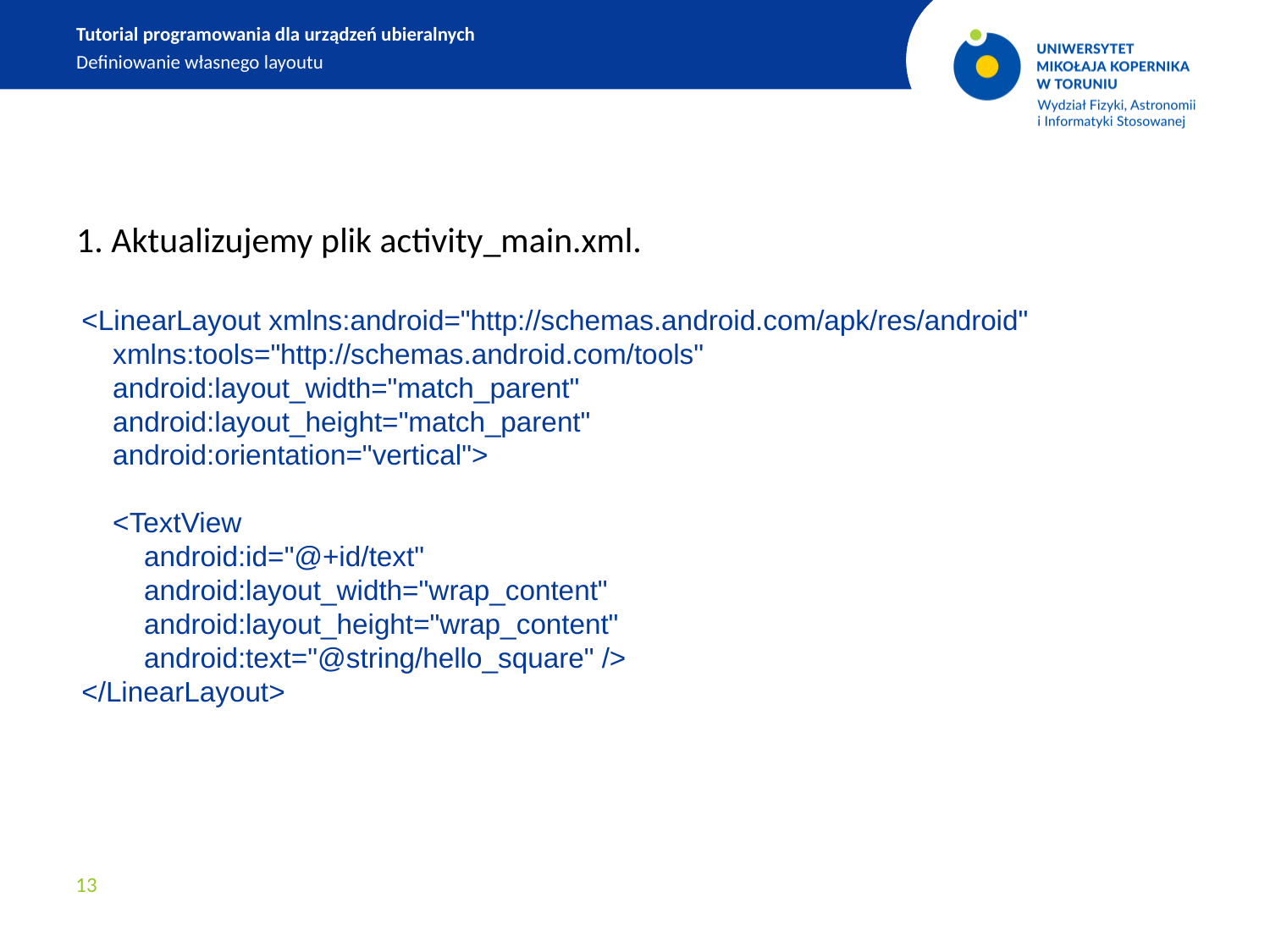

Tutorial programowania dla urządzeń ubieralnych

Definiowanie własnego layoutu
1. Aktualizujemy plik activity_main.xml.
<LinearLayout xmlns:android="http://schemas.android.com/apk/res/android"
    xmlns:tools="http://schemas.android.com/tools"
    android:layout_width="match_parent"
    android:layout_height="match_parent"
    android:orientation="vertical">
    <TextView
        android:id="@+id/text"
        android:layout_width="wrap_content"
        android:layout_height="wrap_content"
        android:text="@string/hello_square" />
</LinearLayout>